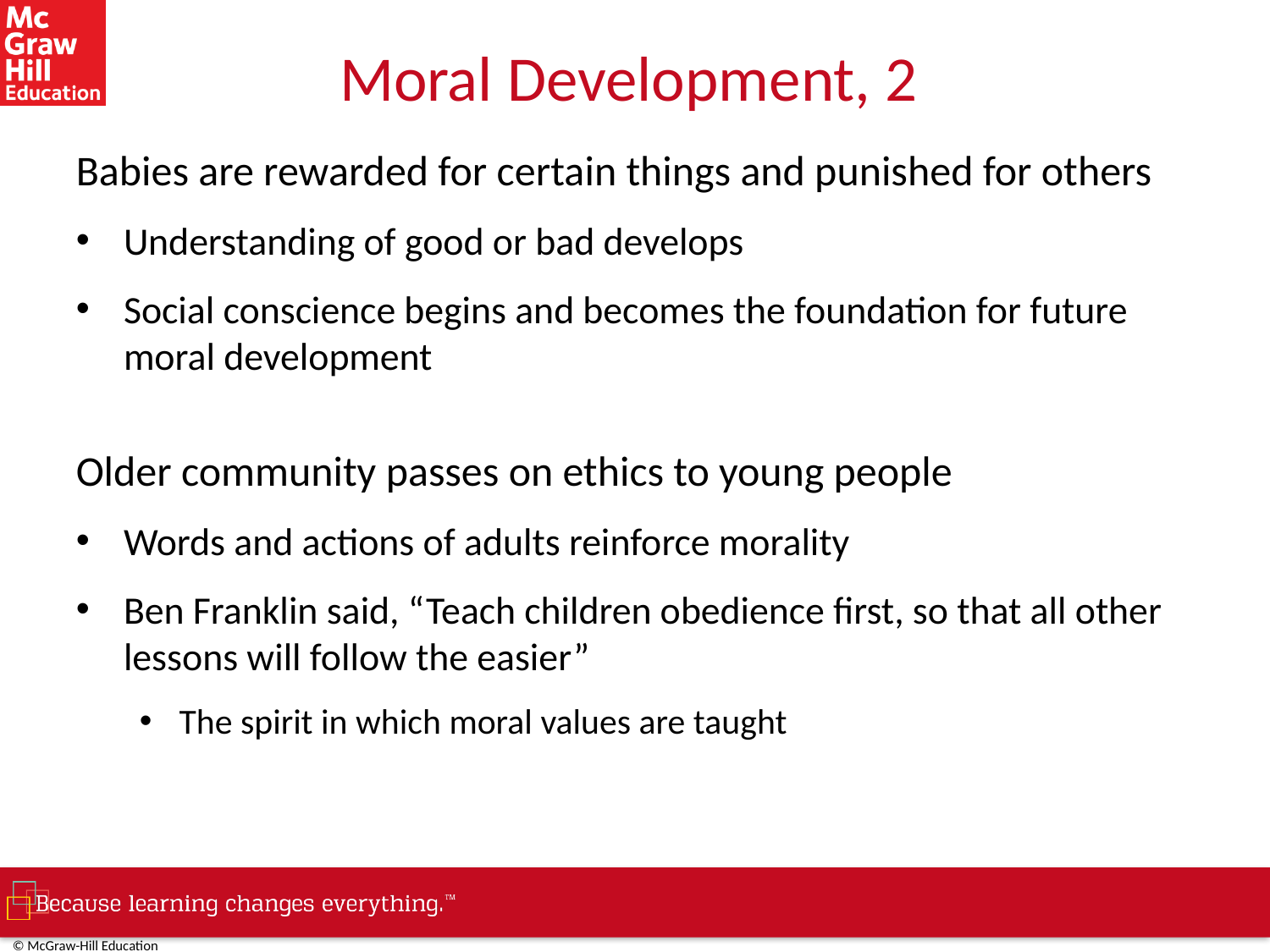

# Moral Development, 2
Babies are rewarded for certain things and punished for others
Understanding of good or bad develops
Social conscience begins and becomes the foundation for future moral development

Older community passes on ethics to young people
Words and actions of adults reinforce morality
Ben Franklin said, “Teach children obedience first, so that all other lessons will follow the easier”
The spirit in which moral values are taught